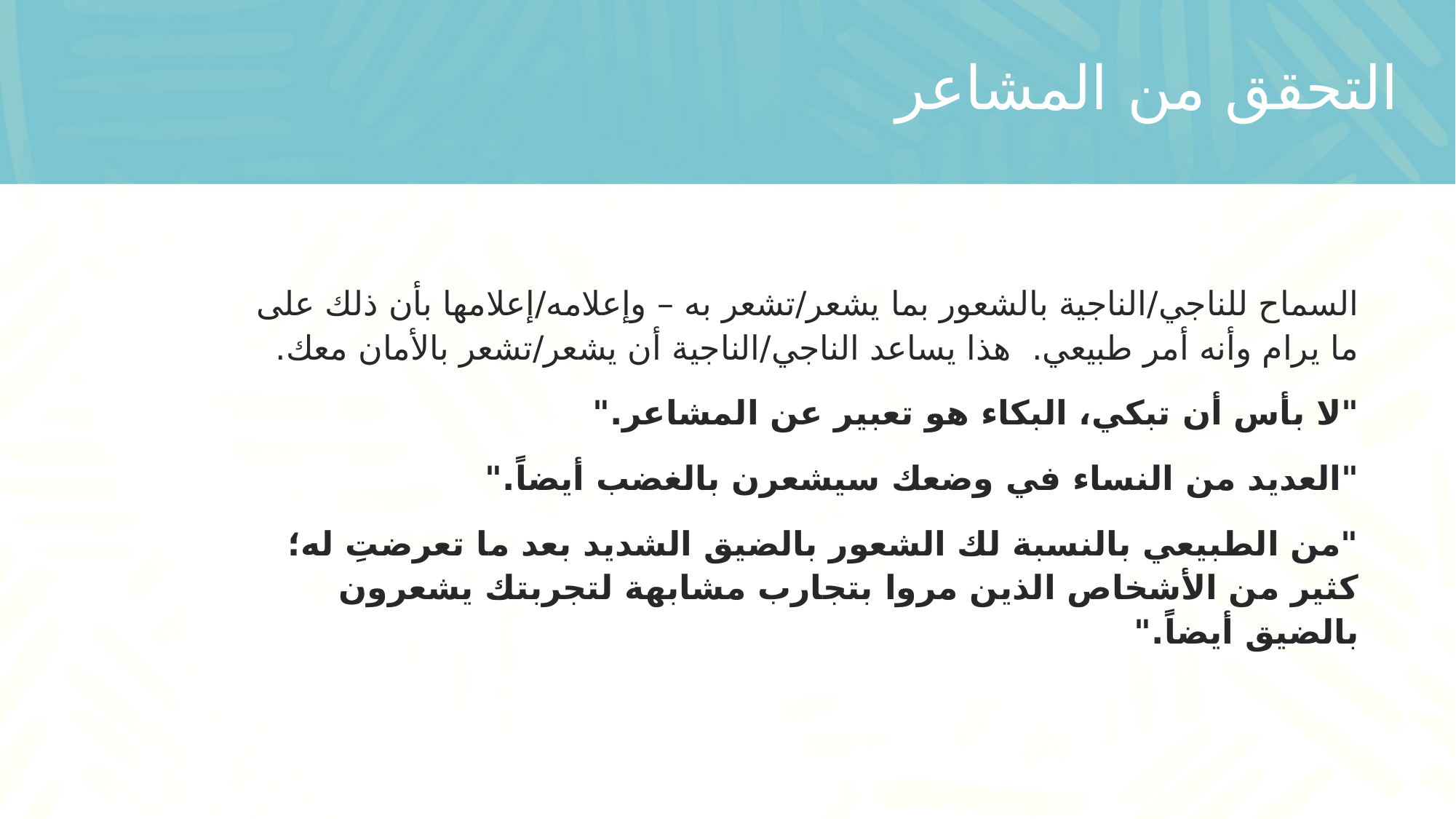

# التحقق من المشاعر
السماح للناجي/الناجية بالشعور بما يشعر/تشعر به – وإعلامه/إعلامها بأن ذلك على ما يرام وأنه أمر طبيعي.  هذا يساعد الناجي/الناجية أن يشعر/تشعر بالأمان معك.
"لا بأس أن تبكي، البكاء هو تعبير عن المشاعر."
"العديد من النساء في وضعك سيشعرن بالغضب أيضاً."
"من الطبيعي بالنسبة لك الشعور بالضيق الشديد بعد ما تعرضتِ له؛ كثير من الأشخاص الذين مروا بتجارب مشابهة لتجربتك يشعرون بالضيق أيضاً."